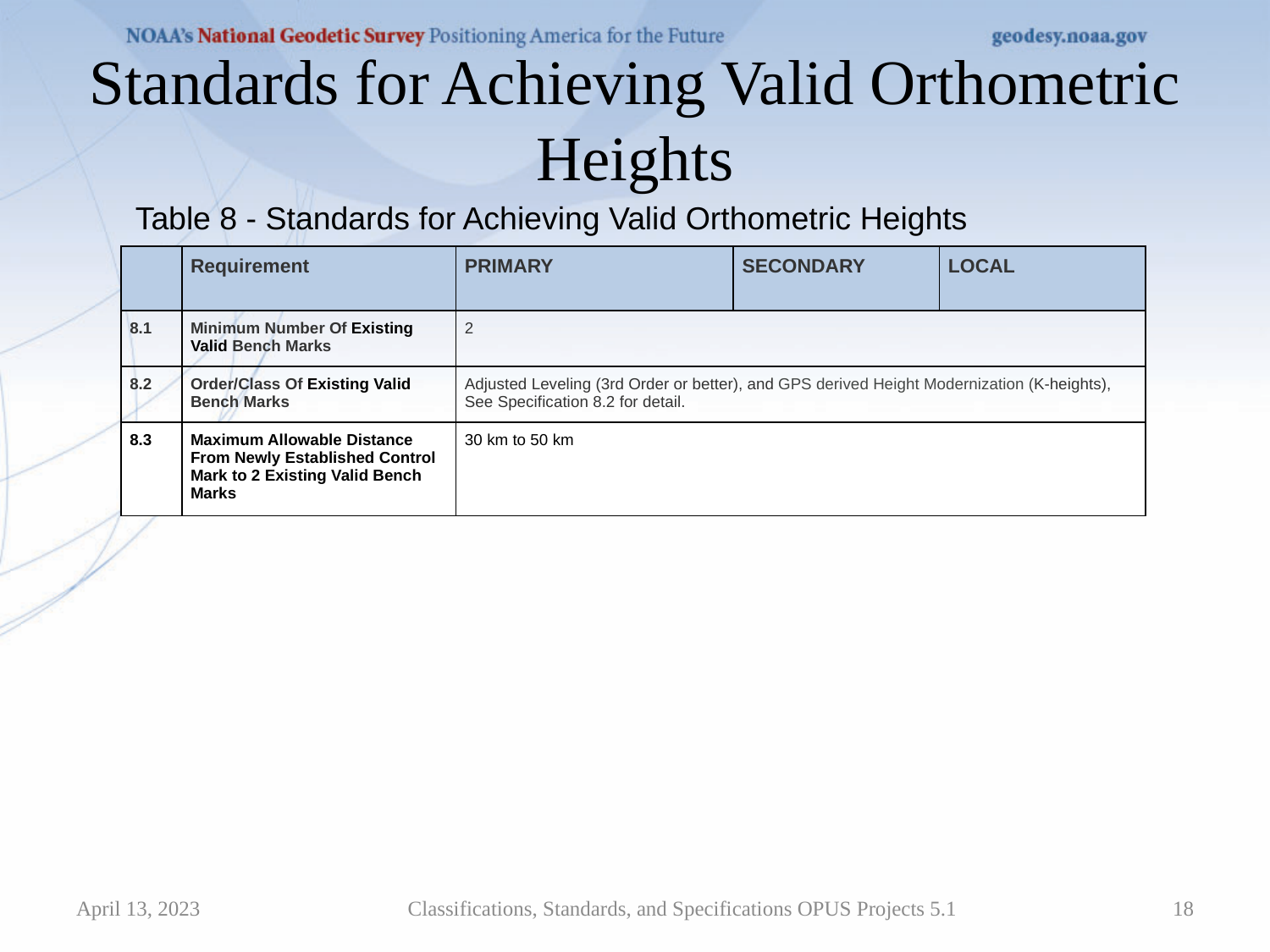

# Standards for Achieving Valid Orthometric Heights
Table 8 - Standards for Achieving Valid Orthometric Heights
|  | Requirement | PRIMARY | SECONDARY | LOCAL |
| --- | --- | --- | --- | --- |
| 8.1 | Minimum Number Of Existing Valid Bench Marks | 2 |  |  |
| 8.2 | Order/Class Of Existing Valid Bench Marks | Adjusted Leveling (3rd Order or better), and GPS derived Height Modernization (K-heights),  See Specification 8.2 for detail. |  |  |
| 8.3 | Maximum Allowable Distance From Newly Established Control Mark to 2 Existing Valid Bench Marks | 30 km to 50 km |  |  |
April 13, 2023
Classifications, Standards, and Specifications OPUS Projects 5.1
18